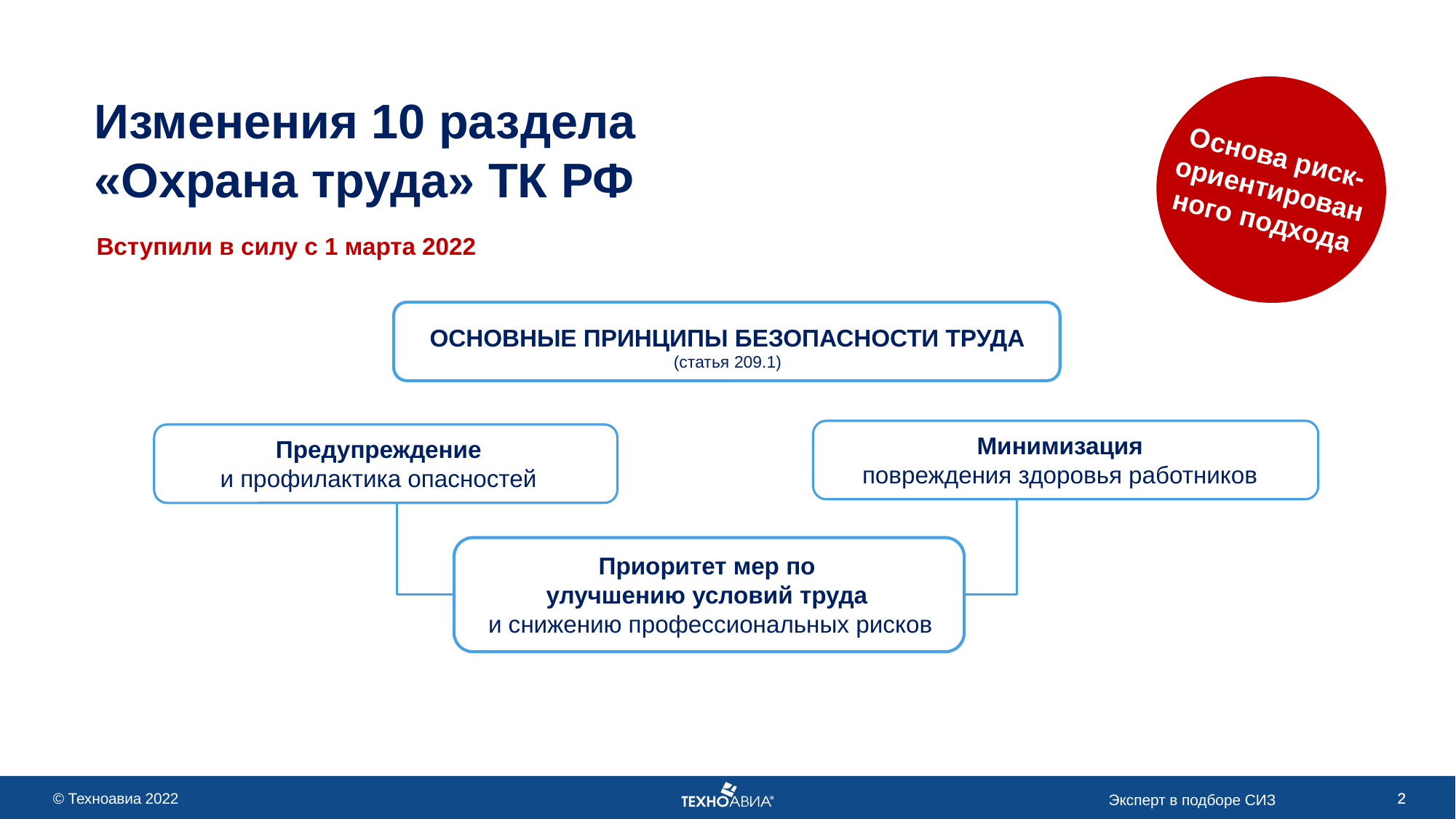

Основа риск-ориентированного подхода
Изменения 10 раздела
«Охрана труда» ТК РФ

Вступили в силу с 1 марта 2022

ОСНОВНЫЕ ПРИНЦИПЫ БЕЗОПАСНОСТИ ТРУДА
(статья 209.1)

Минимизация
повреждения здоровья работников

Предупреждение
и профилактика опасностей

Приоритет мер по
улучшению условий труда
и снижению профессиональных рисков